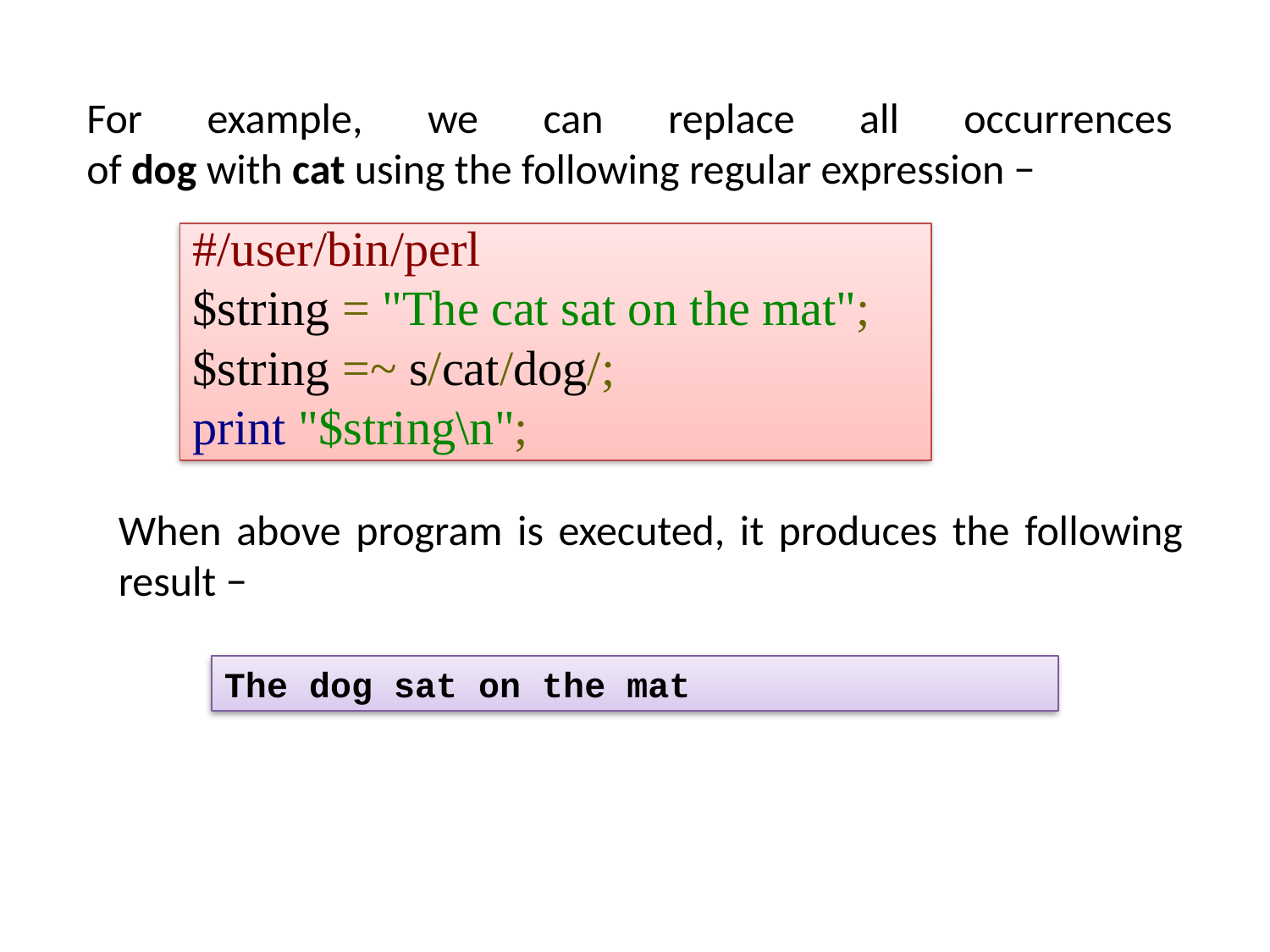

For example, we can replace all occurrences of dog with cat using the following regular expression −
#/user/bin/perl
$string = "The cat sat on the mat";
$string =~ s/cat/dog/;
print "$string\n";
When above program is executed, it produces the following result −
The dog sat on the mat